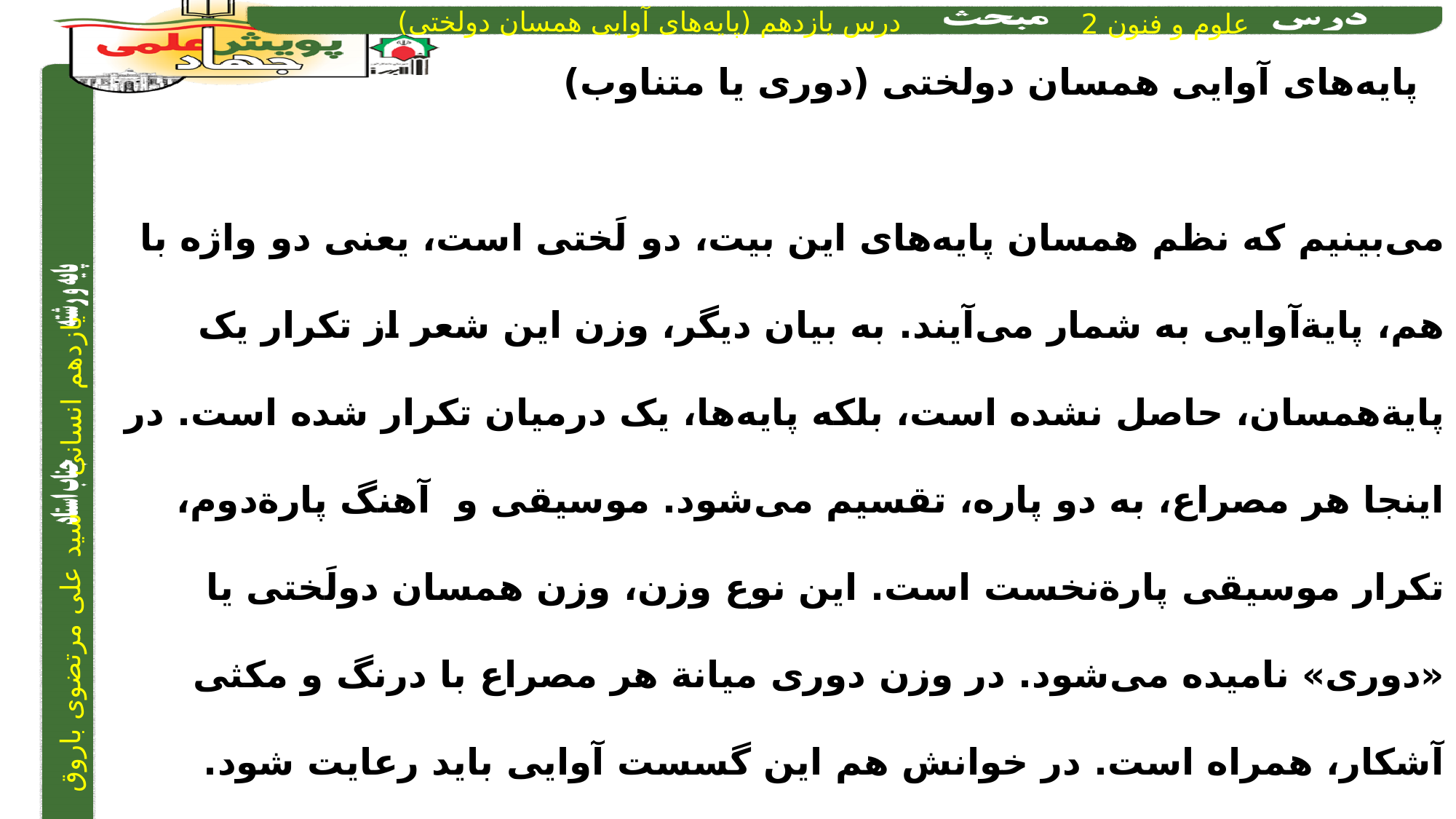

پایه‌های آوایی همسان دولختی (دوری یا متناوب)
می‌بینیم که نظم همسان پایه‌های این بیت، دو لَختی است، یعنی دو واژه با هم، پایةآوایی به شمار می‌آیند. به بیان دیگر، وزن این شعر از تکرار یک پایةهمسان، حاصل نشده است، بلکه پایه‌ها، یک درمیان تکرار شده است. در اینجا هر مصراع، به دو پاره، تقسیم می‌شود. موسیقی و  آهنگ پارةدوم، تکرار موسیقی پارةنخست است. این نوع وزن، وزن همسان دولَختی یا «دوری» نامیده می‌شود. در وزن دوری میانة هر مصراع با درنگ و مکثی آشکار، همراه است. در خوانش هم این گسست آوایی باید رعایت شود.